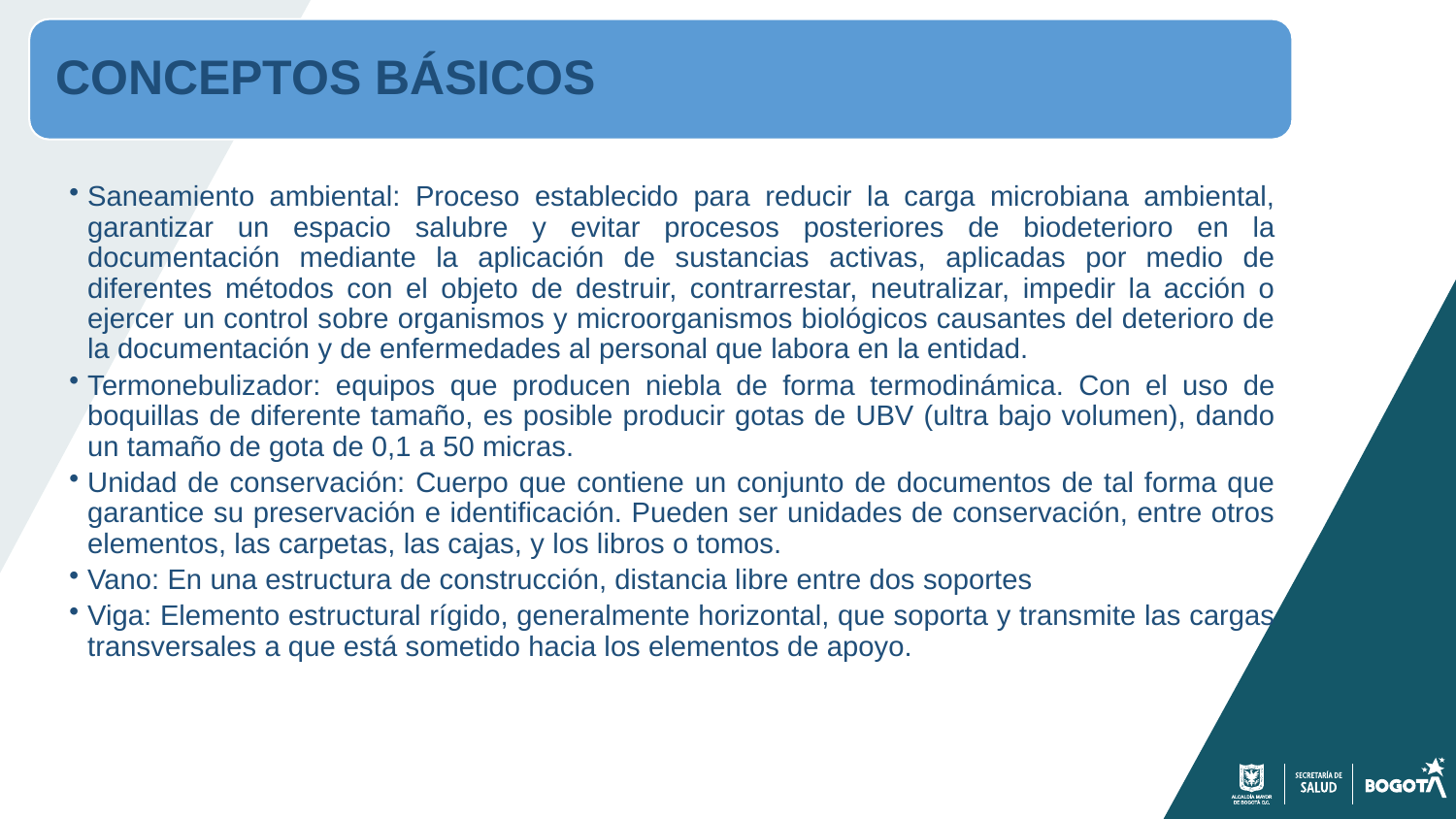

CONCEPTOS BÁSICOS

Saneamiento ambiental: Proceso establecido para reducir la carga microbiana ambiental, garantizar un espacio salubre y evitar procesos posteriores de biodeterioro en la documentación mediante la aplicación de sustancias activas, aplicadas por medio de diferentes métodos con el objeto de destruir, contrarrestar, neutralizar, impedir la acción o ejercer un control sobre organismos y microorganismos biológicos causantes del deterioro de la documentación y de enfermedades al personal que labora en la entidad.
Termonebulizador: equipos que producen niebla de forma termodinámica. Con el uso de boquillas de diferente tamaño, es posible producir gotas de UBV (ultra bajo volumen), dando un tamaño de gota de 0,1 a 50 micras.
Unidad de conservación: Cuerpo que contiene un conjunto de documentos de tal forma que garantice su preservación e identificación. Pueden ser unidades de conservación, entre otros elementos, las carpetas, las cajas, y los libros o tomos.
Vano: En una estructura de construcción, distancia libre entre dos soportes
Viga: Elemento estructural rígido, generalmente horizontal, que soporta y transmite las cargas transversales a que está sometido hacia los elementos de apoyo.